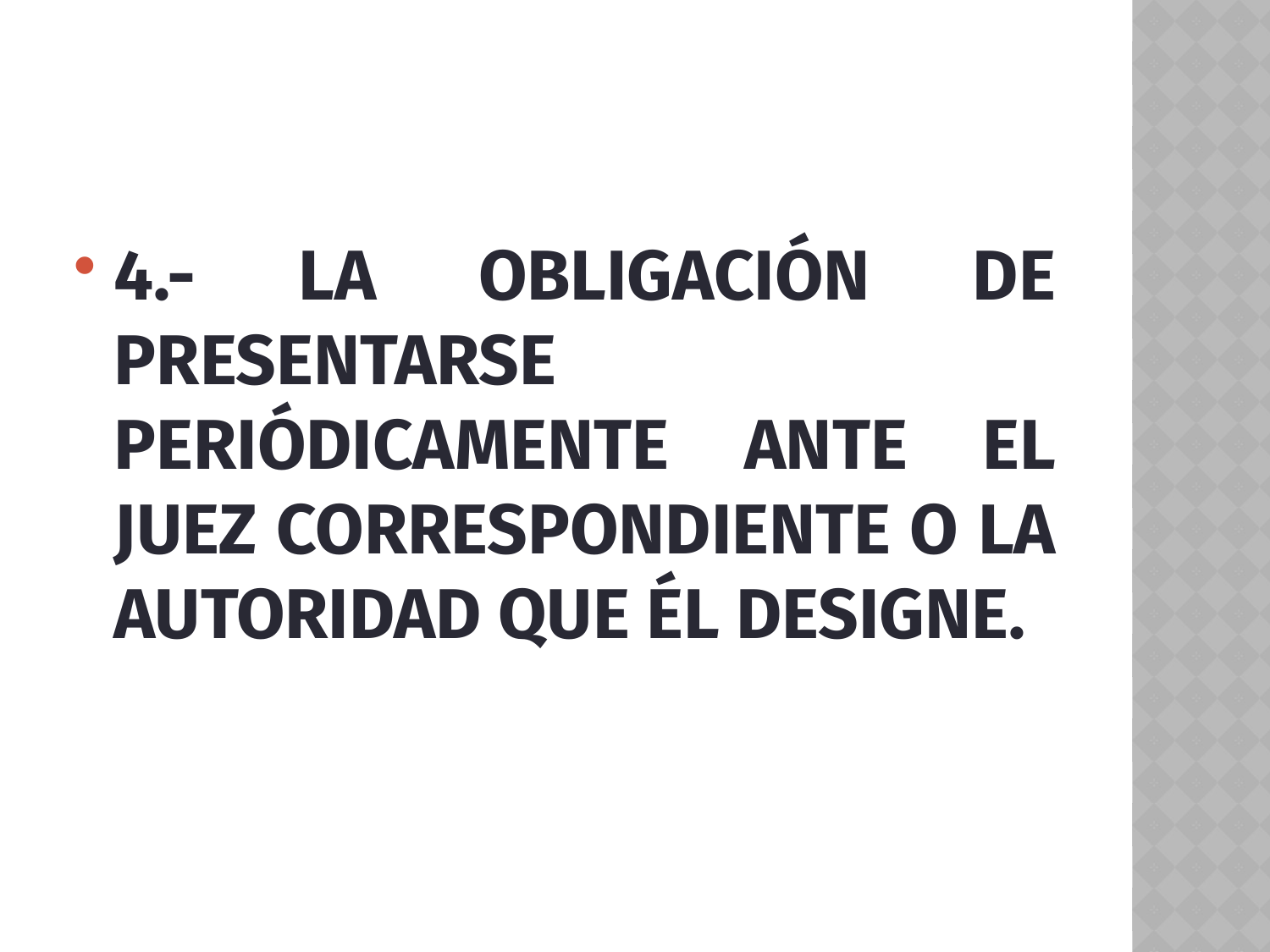

#
4.- LA OBLIGACIÓN DE PRESENTARSE PERIÓDICAMENTE ANTE EL JUEZ CORRESPONDIENTE O LA AUTORIDAD QUE ÉL DESIGNE.